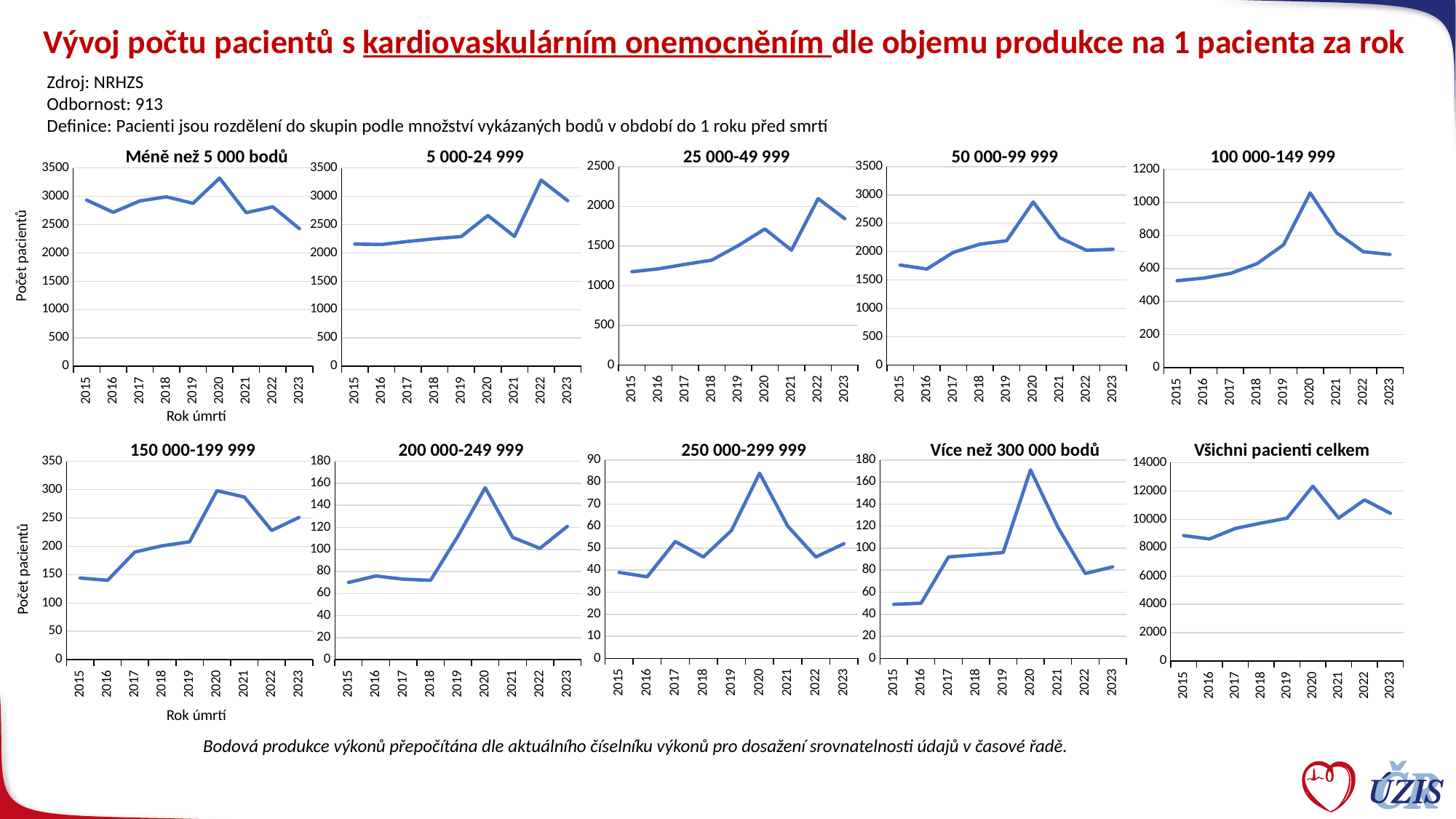

# Vývoj počtu pacientů s kardiovaskulárním onemocněním dle objemu produkce na 1 pacienta za rok
Zdroj: NRHZS
Odbornost: 913
Definice: Pacienti jsou rozdělení do skupin podle množství vykázaných bodů v období do 1 roku před smrtí
Méně než 5 000 bodů
5 000-24 999
25 000-49 999
50 000-99 999
100 000-149 999

### Chart

| Category | Součet z 0-4 999 |
|---|---|
| 2015 | 1175.0 |
| 2016 | 1212.0 |
| 2017 | 1268.0 |
| 2018 | 1321.0 |
| 2019 | 1505.0 |
| 2020 | 1714.0 |
| 2021 | 1447.0 |
| 2022 | 2097.0 |
| 2023 | 1844.0 |

### Chart

| Category | Součet z 0-4 999 |
|---|---|
| 2015 | 1764.0 |
| 2016 | 1693.0 |
| 2017 | 1988.0 |
| 2018 | 2132.0 |
| 2019 | 2192.0 |
| 2020 | 2876.0 |
| 2021 | 2245.0 |
| 2022 | 2024.0 |
| 2023 | 2043.0 |

### Chart

| Category | Součet z 0-4 999 |
|---|---|
| 2015 | 2934.0 |
| 2016 | 2718.0 |
| 2017 | 2918.0 |
| 2018 | 2991.0 |
| 2019 | 2876.0 |
| 2020 | 3321.0 |
| 2021 | 2711.0 |
| 2022 | 2814.0 |
| 2023 | 2428.0 |

### Chart

| Category | Součet z 0-4 999 |
|---|---|
| 2015 | 2157.0 |
| 2016 | 2150.0 |
| 2017 | 2204.0 |
| 2018 | 2251.0 |
| 2019 | 2290.0 |
| 2020 | 2661.0 |
| 2021 | 2293.0 |
| 2022 | 3285.0 |
| 2023 | 2922.0 |

### Chart

| Category | Součet z 0-4 999 |
|---|---|
| 2015 | 526.0 |
| 2016 | 542.0 |
| 2017 | 570.0 |
| 2018 | 629.0 |
| 2019 | 743.0 |
| 2020 | 1057.0 |
| 2021 | 815.0 |
| 2022 | 701.0 |
| 2023 | 685.0 |
Počet pacientů
Rok úmrtí
150 000-199 999
200 000-249 999
250 000-299 999
Více než 300 000 bodů
Všichni pacienti celkem

### Chart

| Category | Součet z 0-4 999 |
|---|---|
| 2015 | 39.0 |
| 2016 | 37.0 |
| 2017 | 53.0 |
| 2018 | 46.0 |
| 2019 | 58.0 |
| 2020 | 84.0 |
| 2021 | 60.0 |
| 2022 | 46.0 |
| 2023 | 52.0 |

### Chart

| Category | Součet z 0-4 999 |
|---|---|
| 2015 | 49.0 |
| 2016 | 50.0 |
| 2017 | 92.0 |
| 2018 | 94.0 |
| 2019 | 96.0 |
| 2020 | 171.0 |
| 2021 | 119.0 |
| 2022 | 77.0 |
| 2023 | 83.0 |

### Chart

| Category | Součet z 0-4 999 |
|---|---|
| 2015 | 144.0 |
| 2016 | 140.0 |
| 2017 | 190.0 |
| 2018 | 201.0 |
| 2019 | 208.0 |
| 2020 | 298.0 |
| 2021 | 287.0 |
| 2022 | 228.0 |
| 2023 | 251.0 |

### Chart

| Category | Součet z 0-4 999 |
|---|---|
| 2015 | 70.0 |
| 2016 | 76.0 |
| 2017 | 73.0 |
| 2018 | 72.0 |
| 2019 | 112.0 |
| 2020 | 156.0 |
| 2021 | 111.0 |
| 2022 | 101.0 |
| 2023 | 121.0 |

### Chart

| Category | Součet z 0-4 999 |
|---|---|
| 2015 | 8858.0 |
| 2016 | 8618.0 |
| 2017 | 9356.0 |
| 2018 | 9737.0 |
| 2019 | 10080.0 |
| 2020 | 12338.0 |
| 2021 | 10088.0 |
| 2022 | 11373.0 |
| 2023 | 10429.0 |
Počet pacientů
Rok úmrtí
Bodová produkce výkonů přepočítána dle aktuálního číselníku výkonů pro dosažení srovnatelnosti údajů v časové řadě.